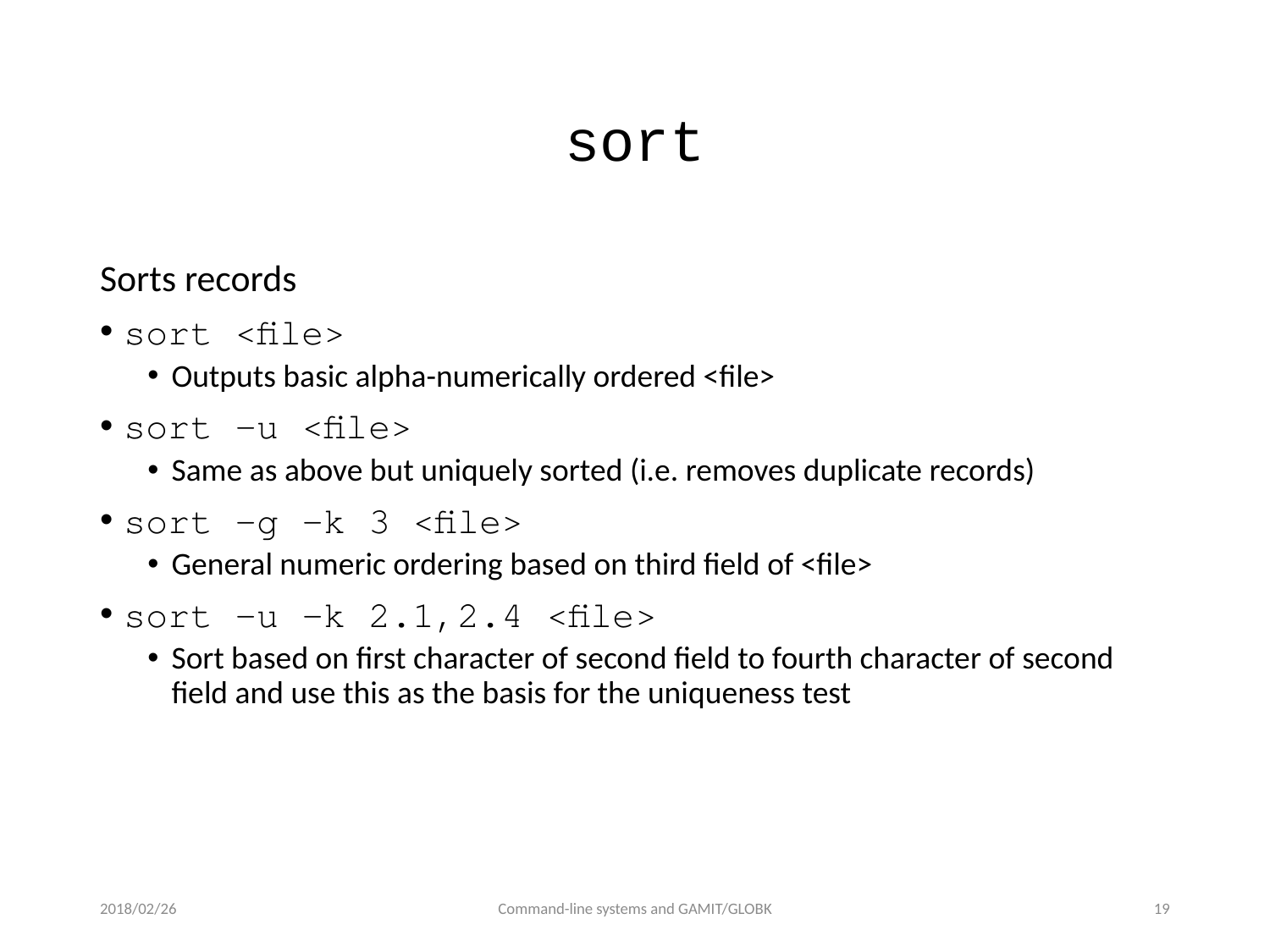

# sort
Sorts records
sort <file>
Outputs basic alpha-numerically ordered <file>
sort -u <file>
Same as above but uniquely sorted (i.e. removes duplicate records)
sort -g -k 3 <file>
General numeric ordering based on third field of <file>
sort -u -k 2.1,2.4 <file>
Sort based on first character of second field to fourth character of second field and use this as the basis for the uniqueness test
2018/02/26
Command-line systems and GAMIT/GLOBK
19